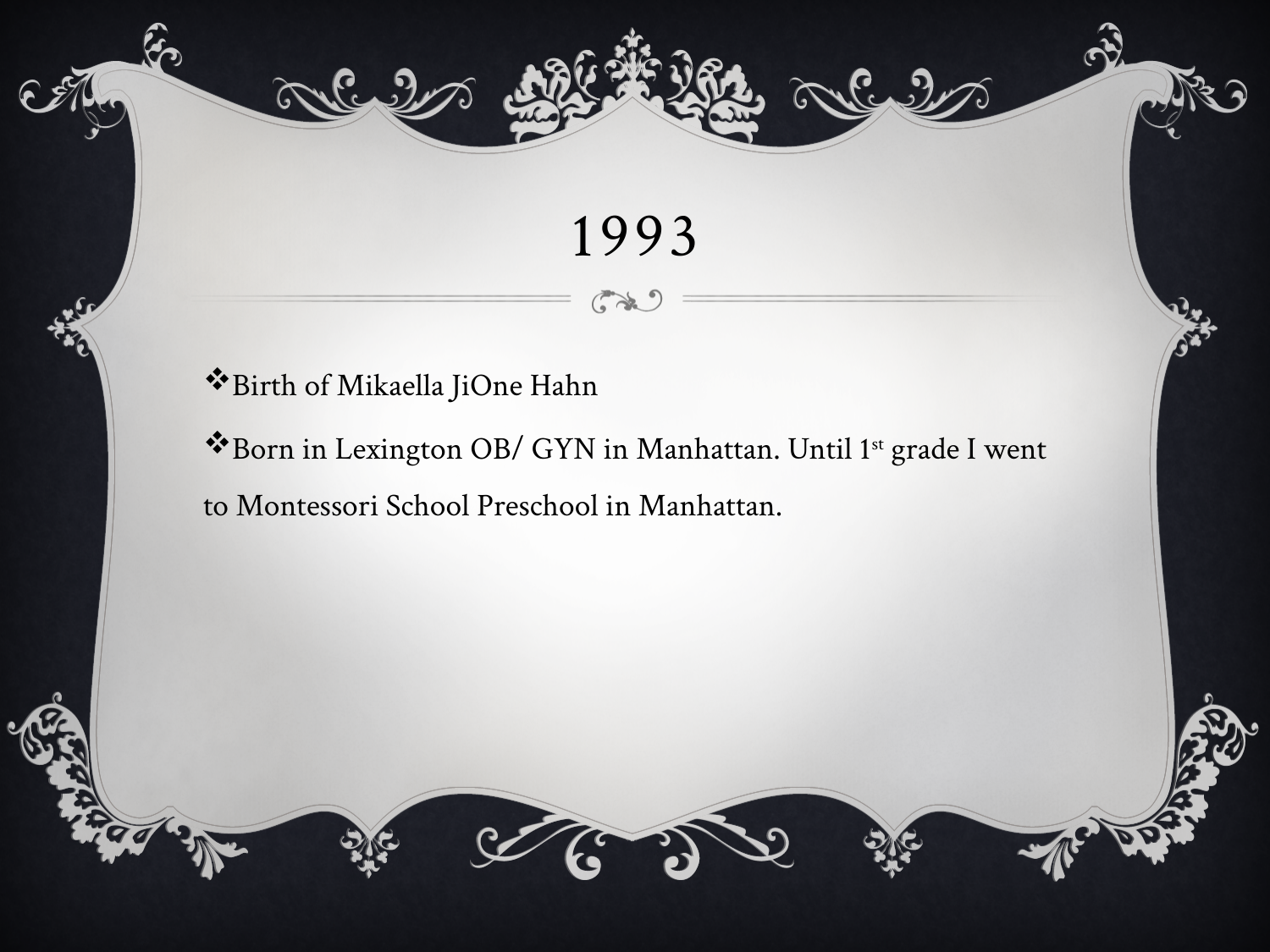

# 1993
Birth of Mikaella JiOne Hahn
Born in Lexington OB/ GYN in Manhattan. Until 1st grade I went to Montessori School Preschool in Manhattan.